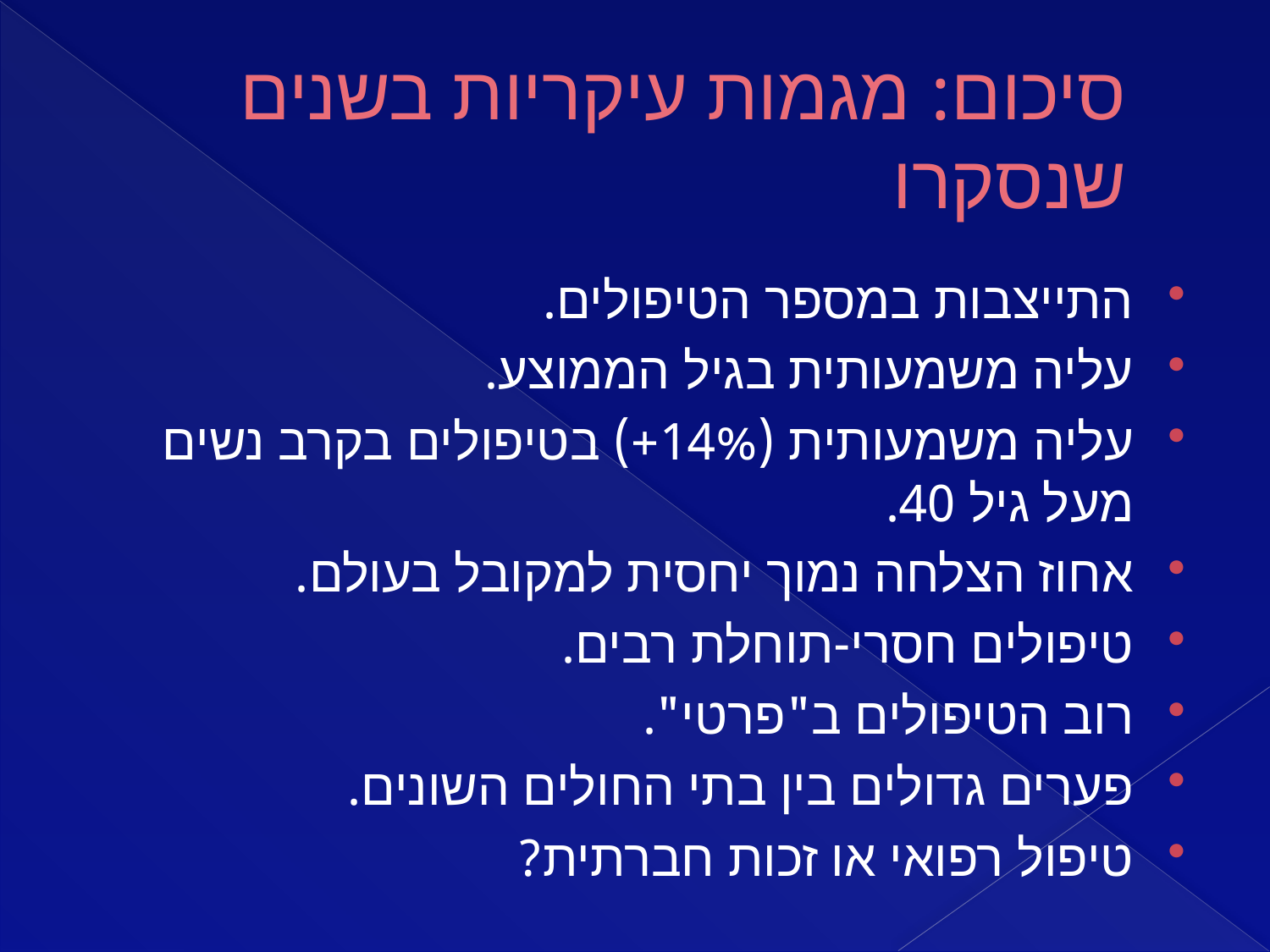

# סיכום: מגמות עיקריות בשנים שנסקרו
התייצבות במספר הטיפולים.
עליה משמעותית בגיל הממוצע.
עליה משמעותית (14%+) בטיפולים בקרב נשים מעל גיל 40.
אחוז הצלחה נמוך יחסית למקובל בעולם.
טיפולים חסרי-תוחלת רבים.
רוב הטיפולים ב"פרטי".
פערים גדולים בין בתי החולים השונים.
טיפול רפואי או זכות חברתית?